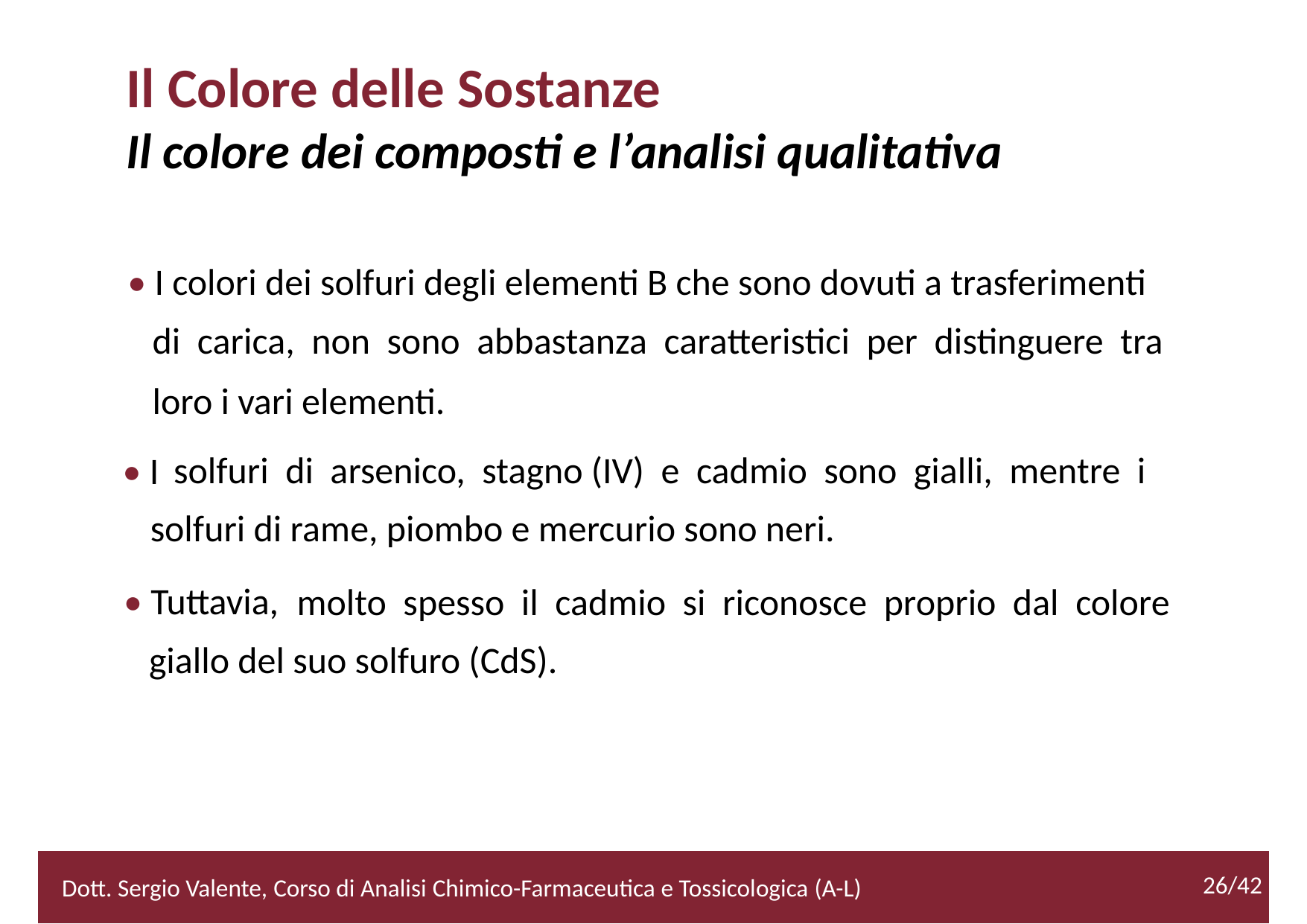

Il Colore delle Sostanze
Il colore dei composti e l’analisi qualitativa
• I colori dei solfuri degli elementi B che sono dovuti a trasferimenti

	di  carica,  non  sono  abbastanza  caratteristici  per  distinguere  tra

	loro i vari elementi.
• I
solfuri  di  arsenico,  stagno (IV)  e  cadmio  sono  gialli,  mentre  i
solfuri di rame, piombo e mercurio sono neri.
• Tuttavia,
molto  spesso  il  cadmio  si  riconosce  proprio  dal  colore
giallo del suo solfuro (CdS).
2/52

26/42
Dott. Sergio Valente, Corso di Analisi Chimico-Farmaceutica e Tossicologica (A-L)